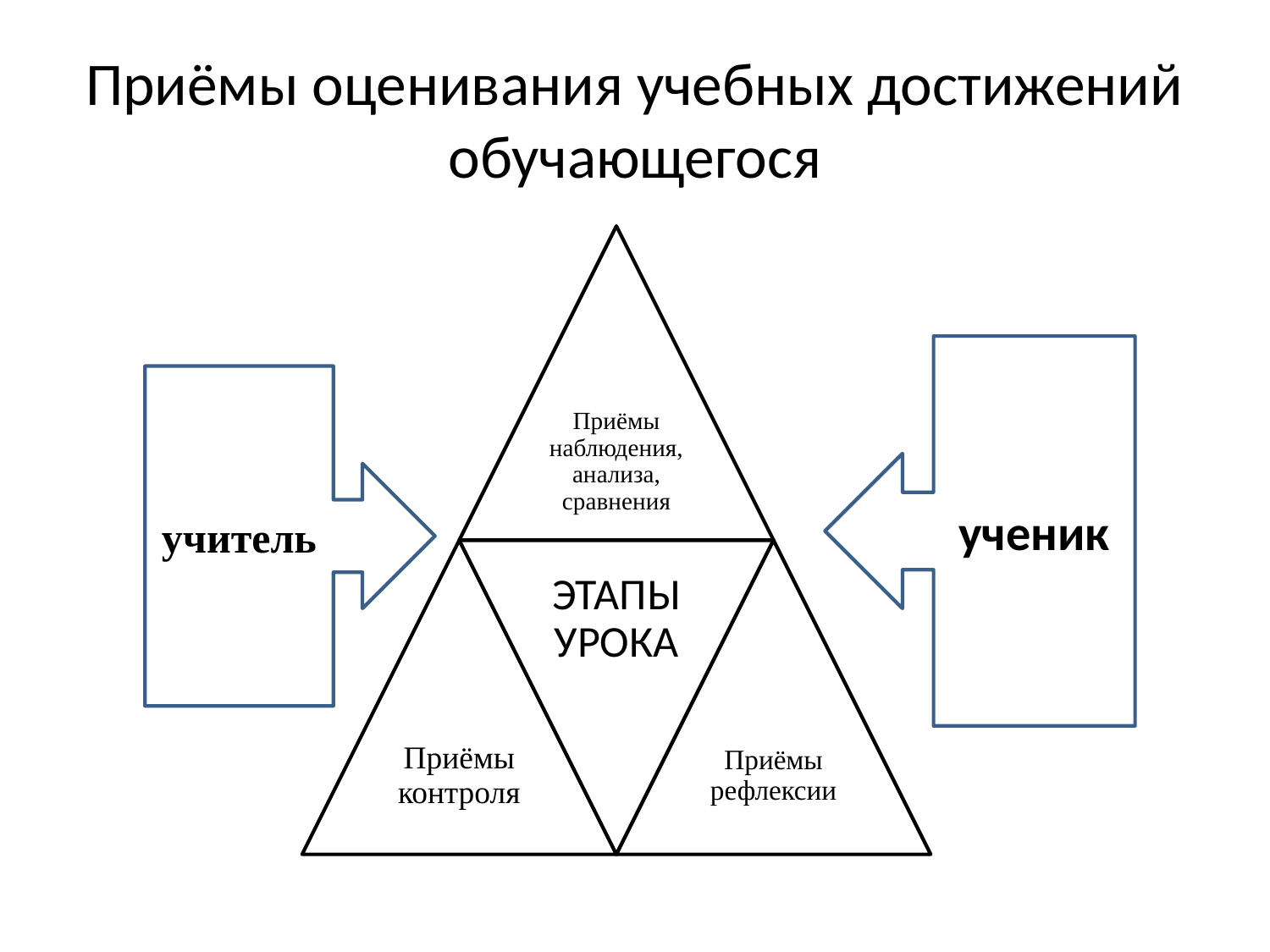

# Приёмы оценивания учебных достижений обучающегося
Приёмы наблюдения, анализа, сравнения
Приёмы контроля
ЭТАПЫ УРОКА
Приёмы рефлексии
ученик
учитель